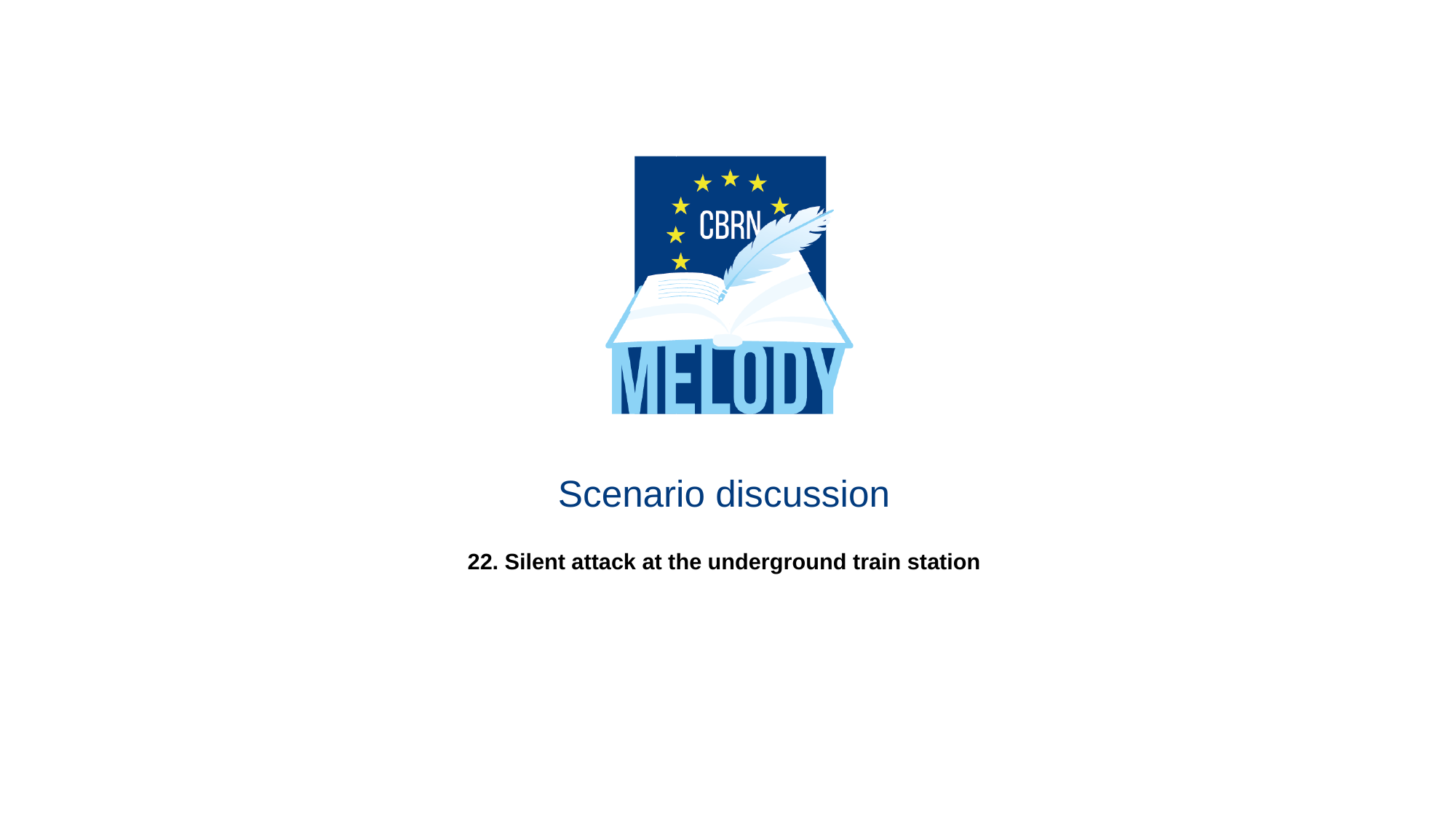

# Scenario discussion 22. Silent attack at the underground train station